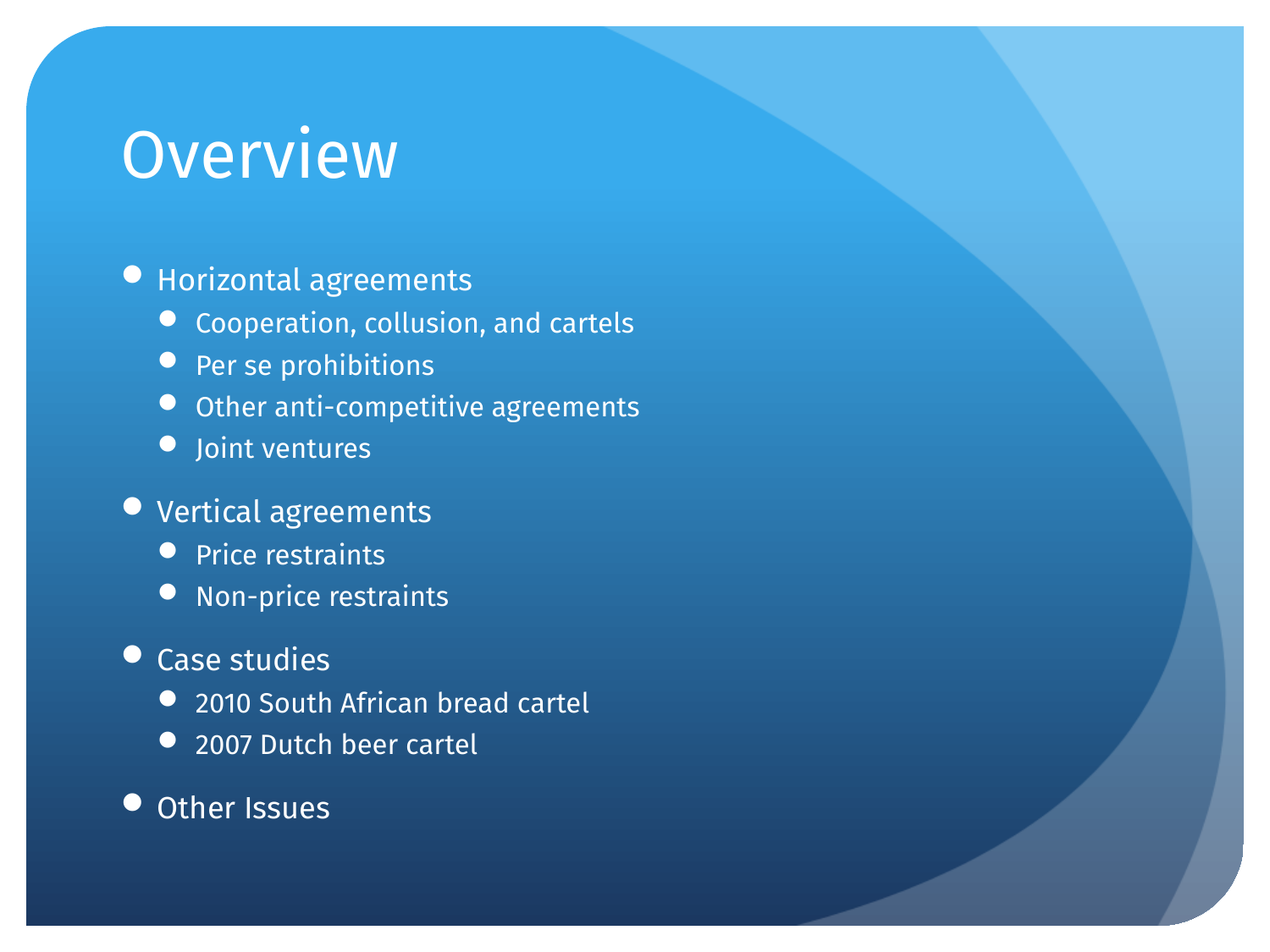

# Overview
Horizontal agreements
Cooperation, collusion, and cartels
Per se prohibitions
Other anti-competitive agreements
Joint ventures
Vertical agreements
Price restraints
Non-price restraints
Case studies
2010 South African bread cartel
2007 Dutch beer cartel
Other Issues